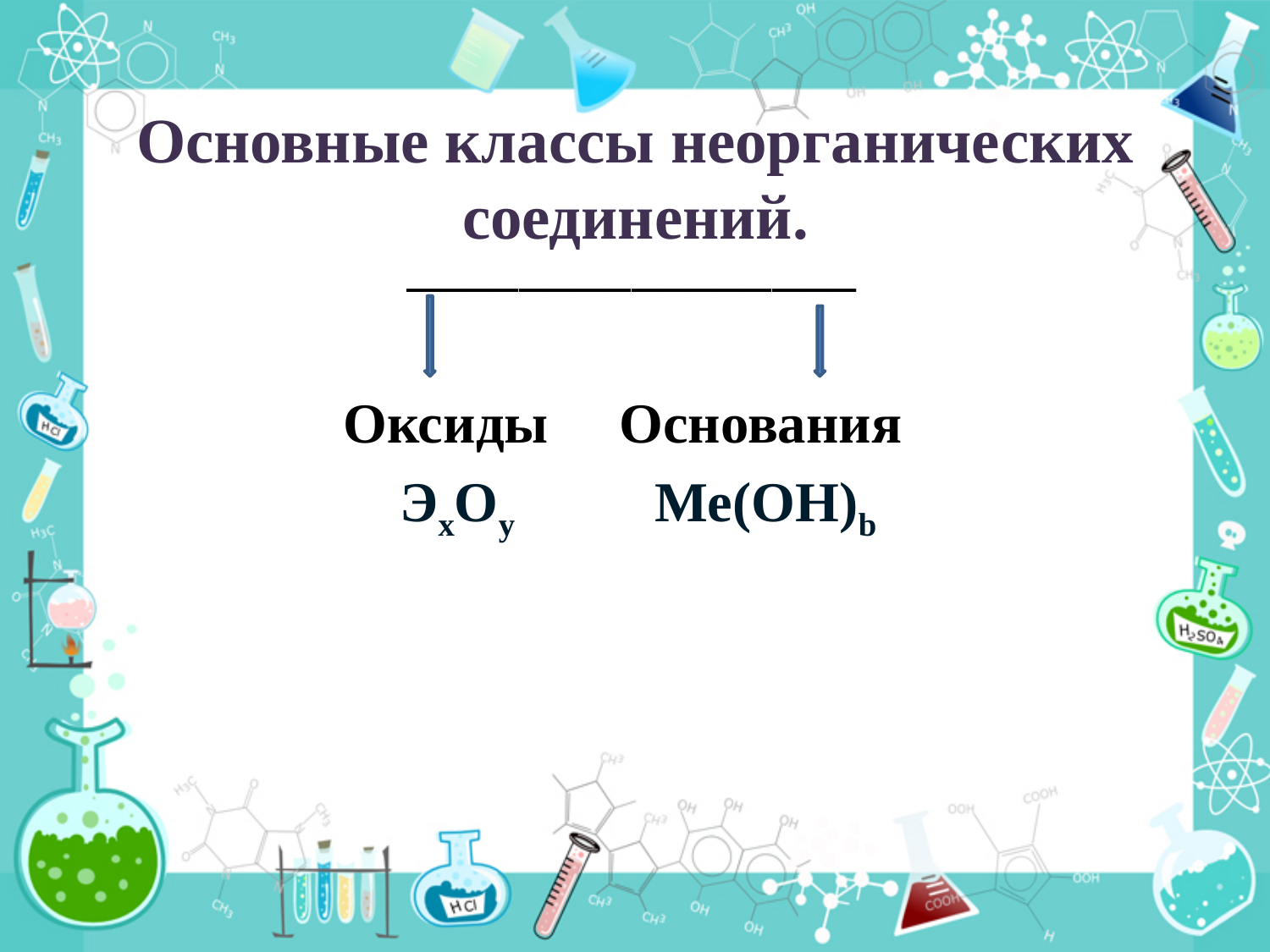

# Основные классы неорганических соединений.
                        ________________

                 Оксиды     Основания
                     ЭхОу                 Ме(ОН)b